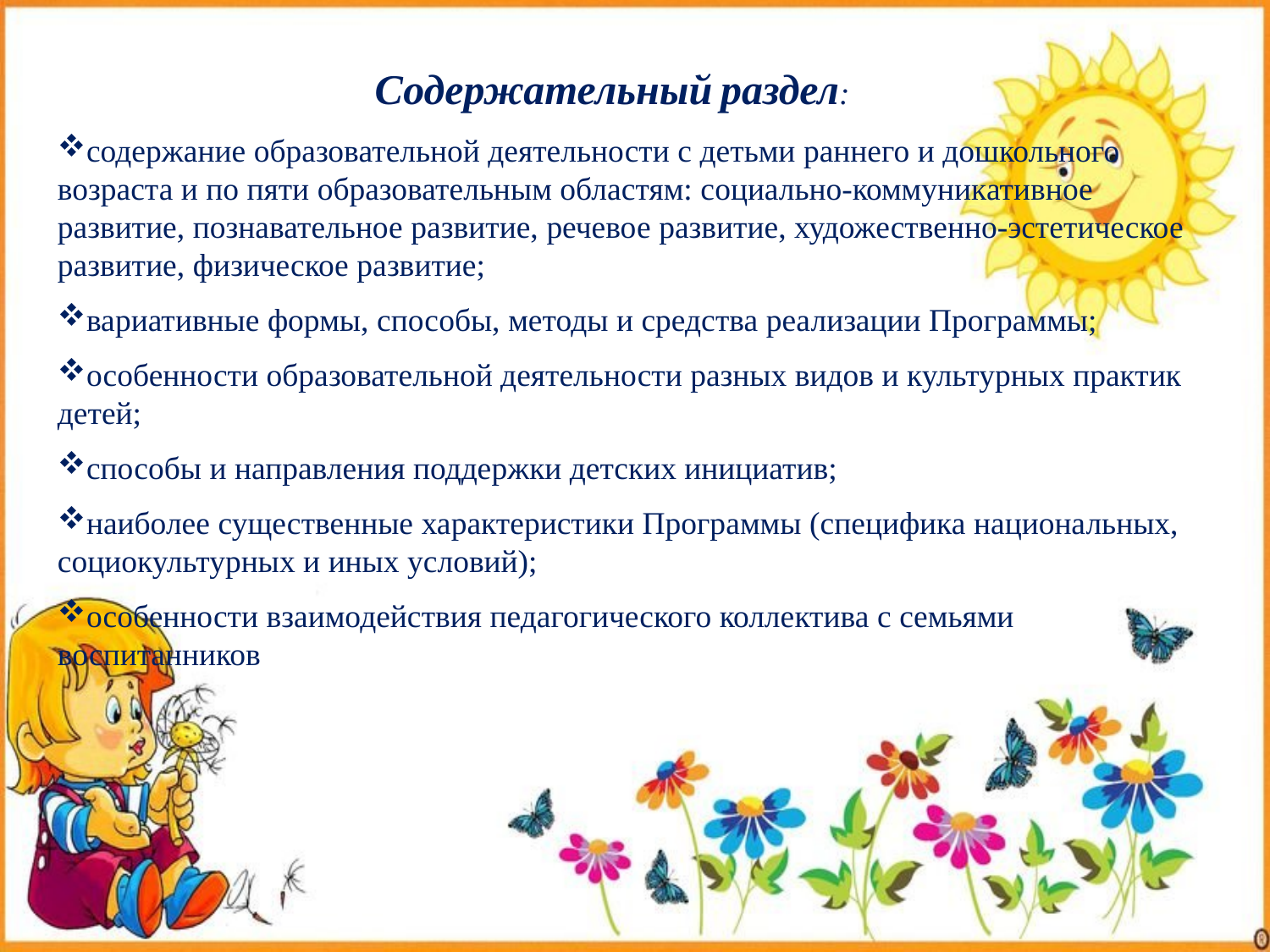

Содержательный раздел:

содержание образовательной деятельности с детьми раннего и дошкольного возраста и по пяти образовательным областям: социально-коммуникативное развитие, познавательное развитие, речевое развитие, художественно-эстетическое развитие, физическое развитие;

вариативные формы, способы, методы и средства реализации Программы;

особенности образовательной деятельности разных видов и культурных практик детей;

способы и направления поддержки детских инициатив;

наиболее существенные характеристики Программы (специфика национальных, социокультурных и иных условий);

особенности взаимодействия педагогического коллектива с семьями
воспитанников